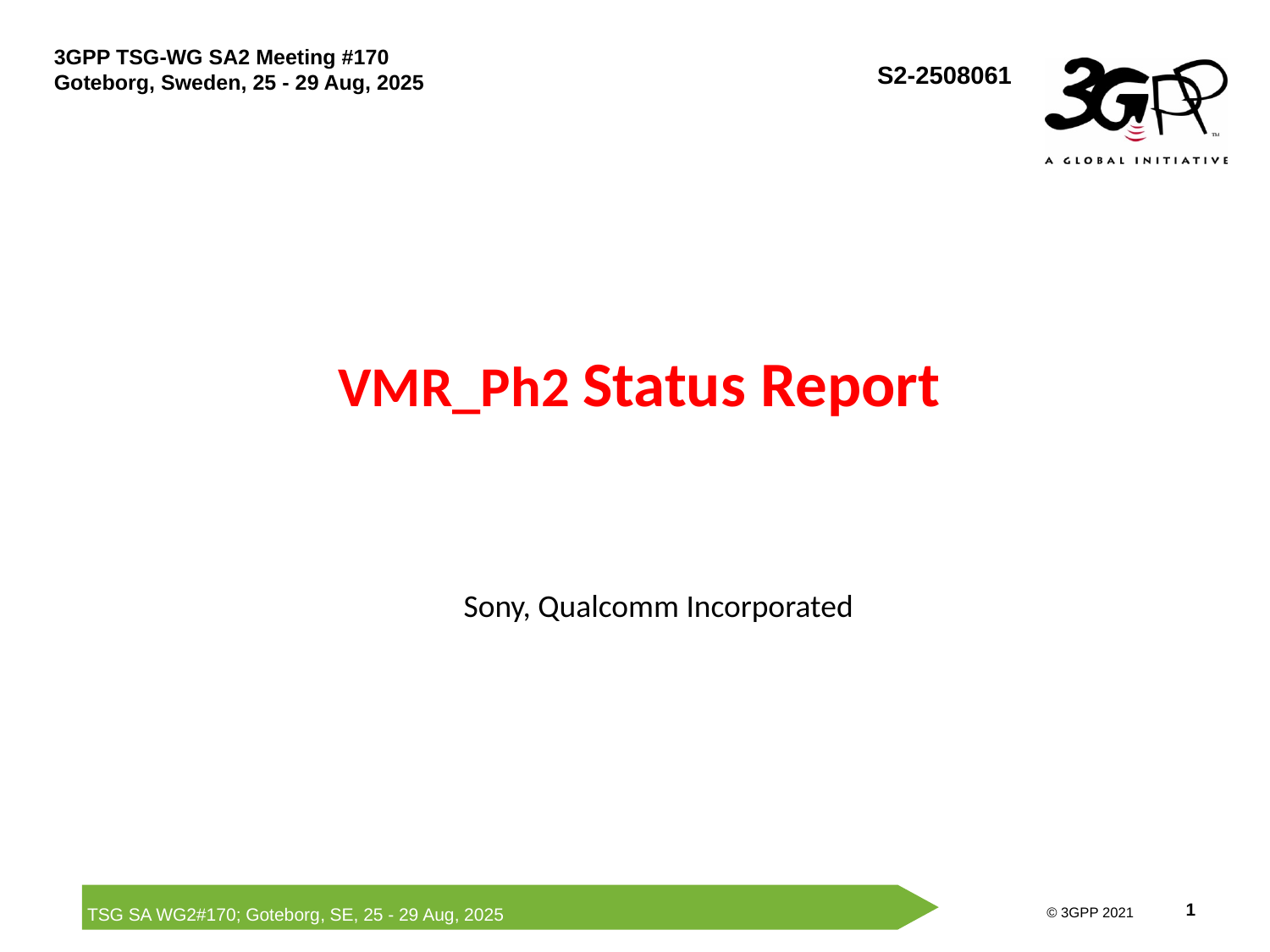

S2-2508061
# VMR_Ph2 Status Report
Sony, Qualcomm Incorporated